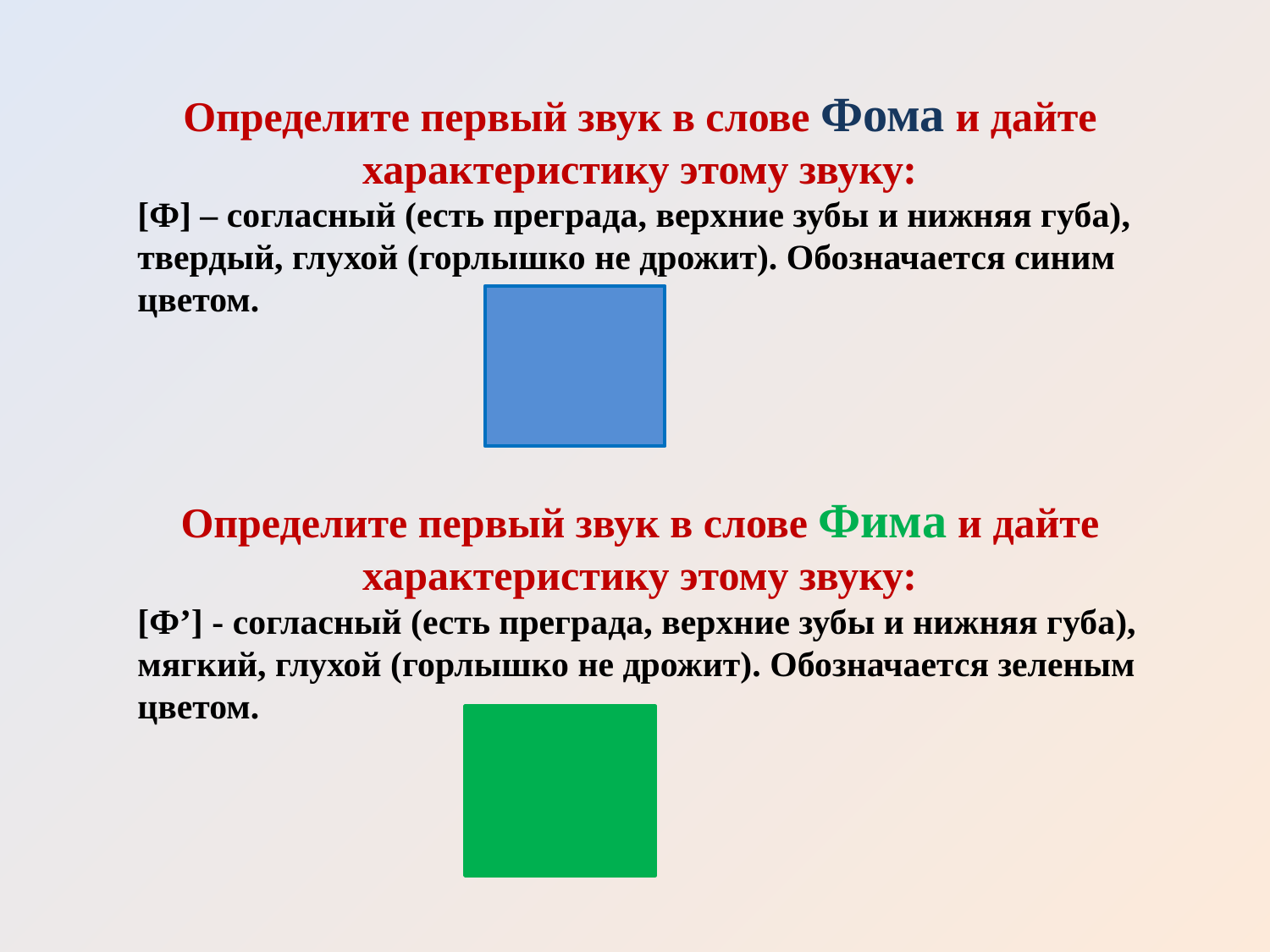

Определите первый звук в слове Фома и дайте характеристику этому звуку:
[Ф] – согласный (есть преграда, верхние зубы и нижняя губа), твердый, глухой (горлышко не дрожит). Обозначается синим цветом.

Определите первый звук в слове Фима и дайте характеристику этому звуку:
[Ф’] - согласный (есть преграда, верхние зубы и нижняя губа), мягкий, глухой (горлышко не дрожит). Обозначается зеленым цветом.